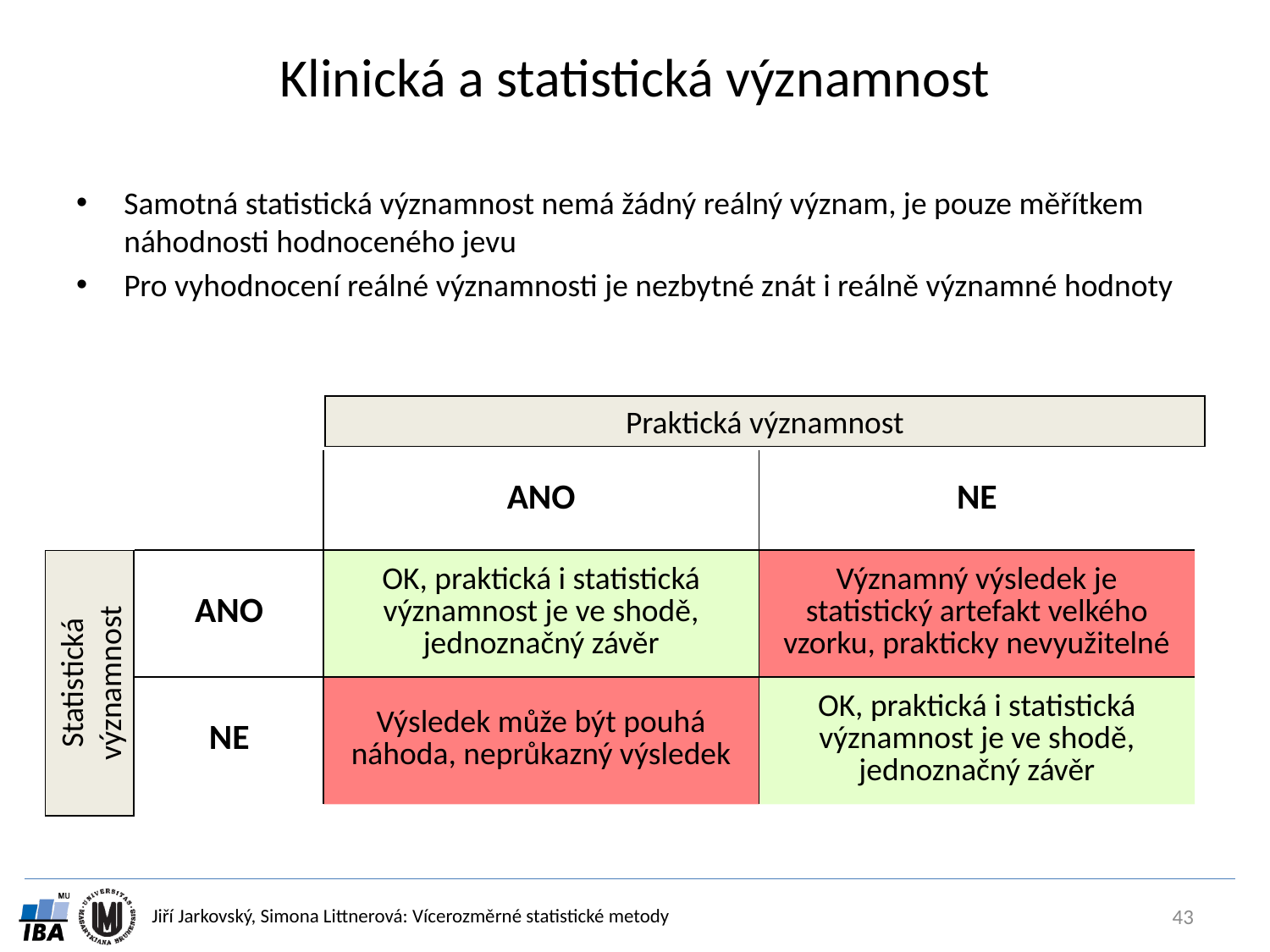

# Klinická a statistická významnost
Samotná statistická významnost nemá žádný reálný význam, je pouze měřítkem náhodnosti hodnoceného jevu
Pro vyhodnocení reálné významnosti je nezbytné znát i reálně významné hodnoty

Praktická významnost
|  | ANO | NE |
| --- | --- | --- |
| ANO | OK, praktická i statistická významnost je ve shodě, jednoznačný závěr | Významný výsledek je statistický artefakt velkého vzorku, prakticky nevyužitelné |
| NE | Výsledek může být pouhá náhoda, neprůkazný výsledek | OK, praktická i statistická významnost je ve shodě, jednoznačný závěr |
Statistická významnost
43